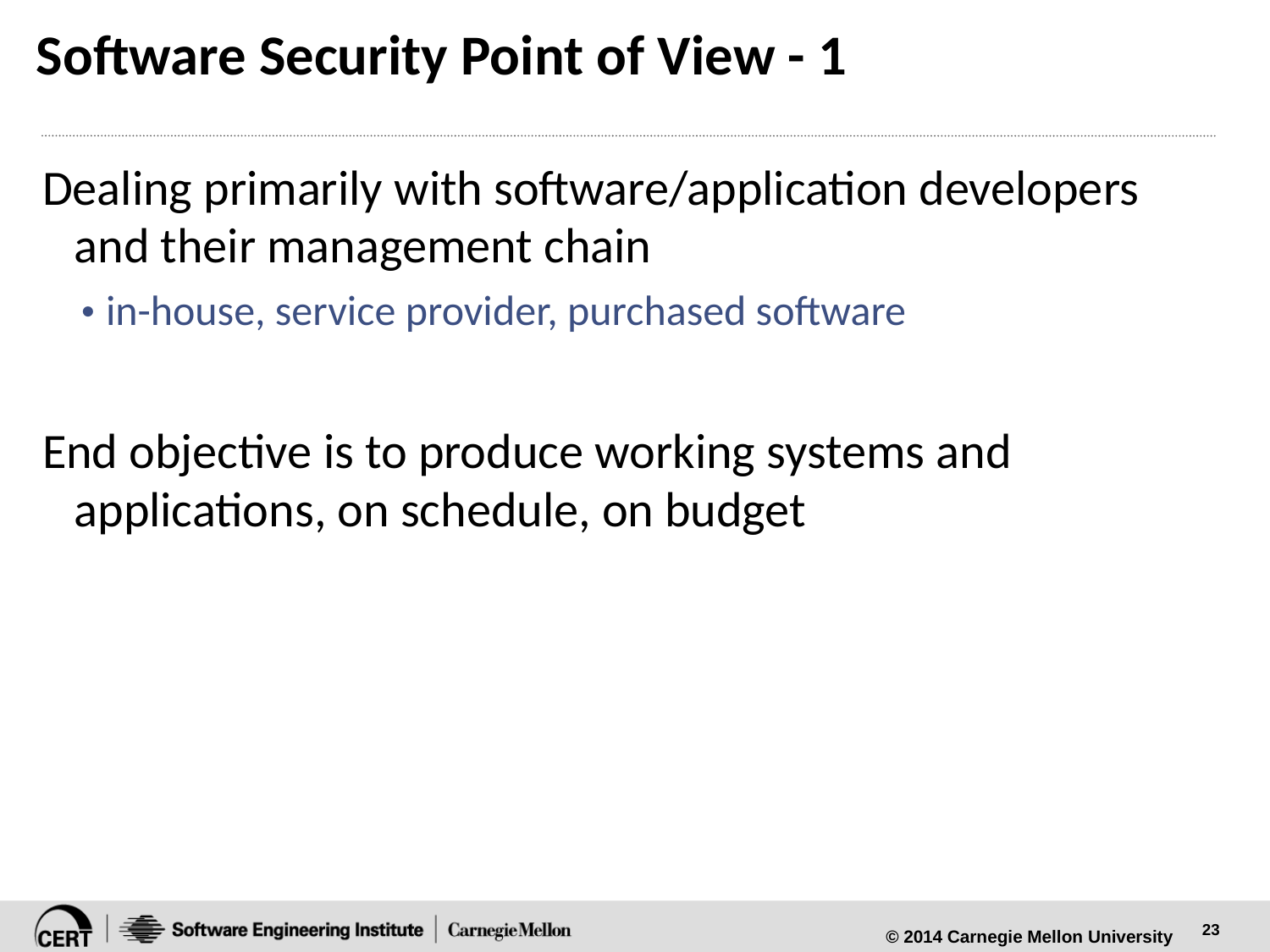

# Software Security Point of View - 1
Dealing primarily with software/application developers and their management chain
in-house, service provider, purchased software

End objective is to produce working systems and applications, on schedule, on budget